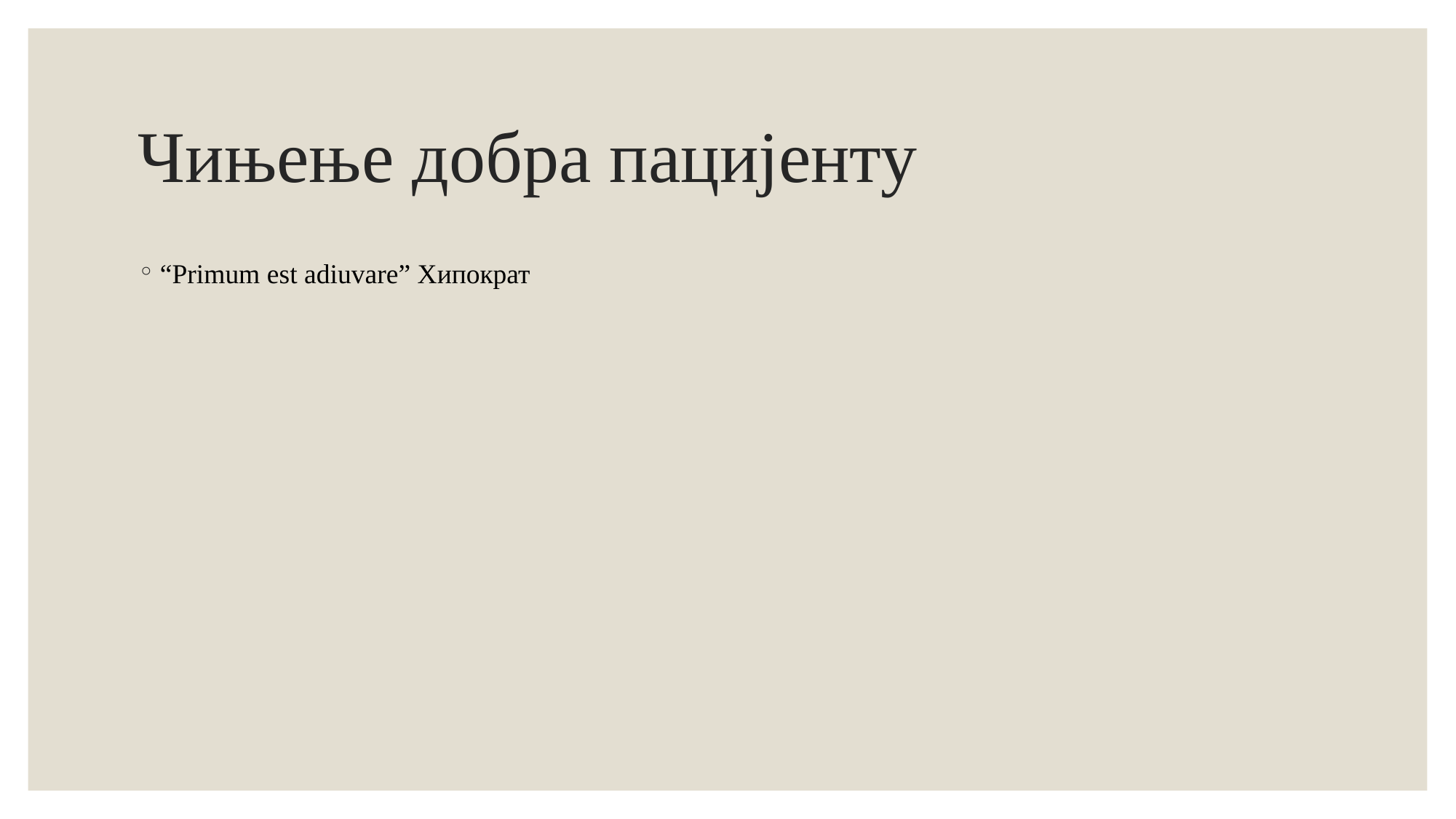

# Чињење добра пацијенту
“Primum est adiuvare” Хипократ